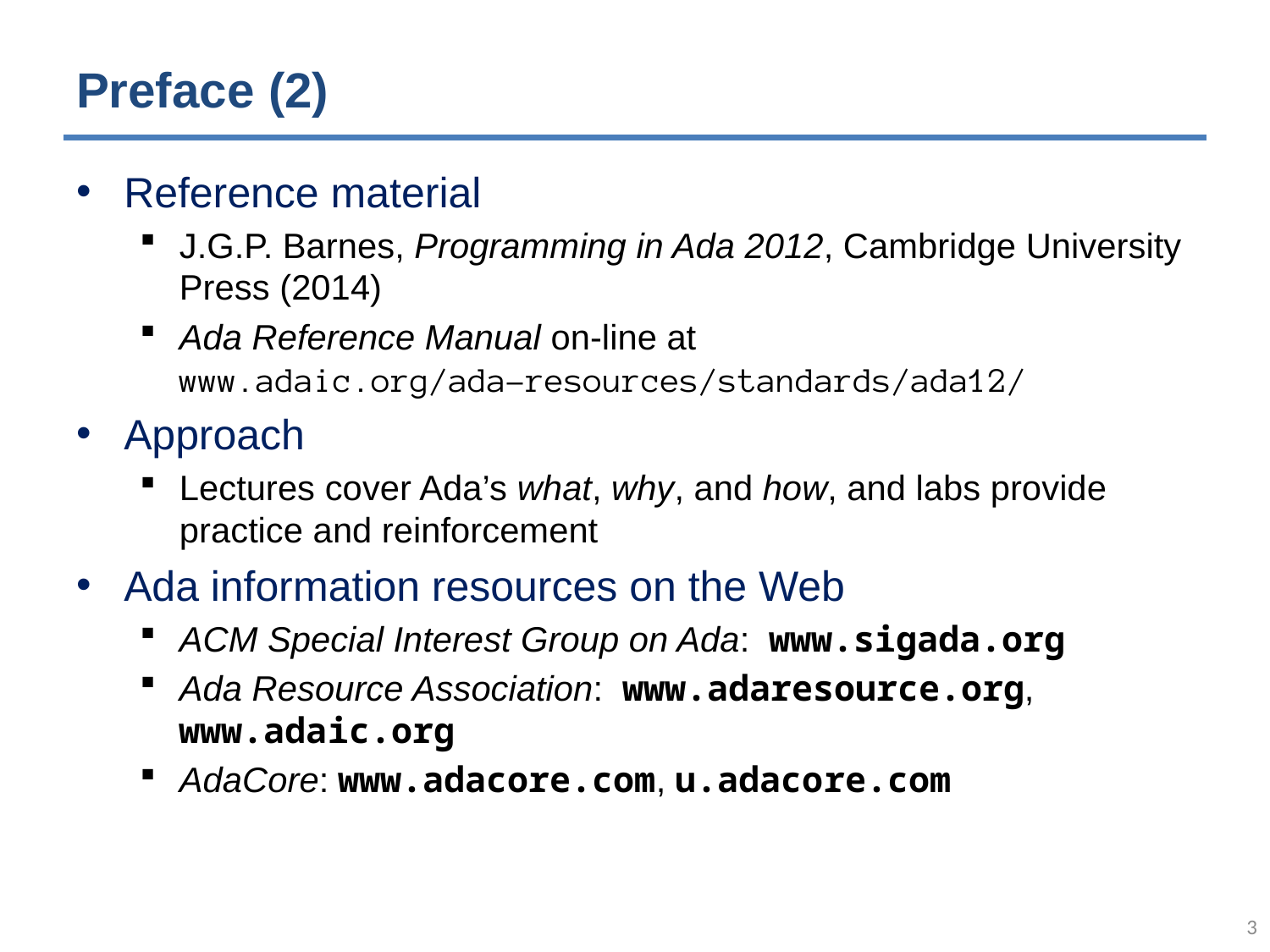

# Preface (2)
Reference material
J.G.P. Barnes, Programming in Ada 2012, Cambridge University Press (2014)
Ada Reference Manual on-line at
www.adaic.org/ada-resources/standards/ada12/
Approach
Lectures cover Ada’s what, why, and how, and labs provide practice and reinforcement
Ada information resources on the Web
ACM Special Interest Group on Ada:  www.sigada.org
Ada Resource Association:  www.adaresource.org, www.adaic.org
AdaCore: www.adacore.com, u.adacore.com

3